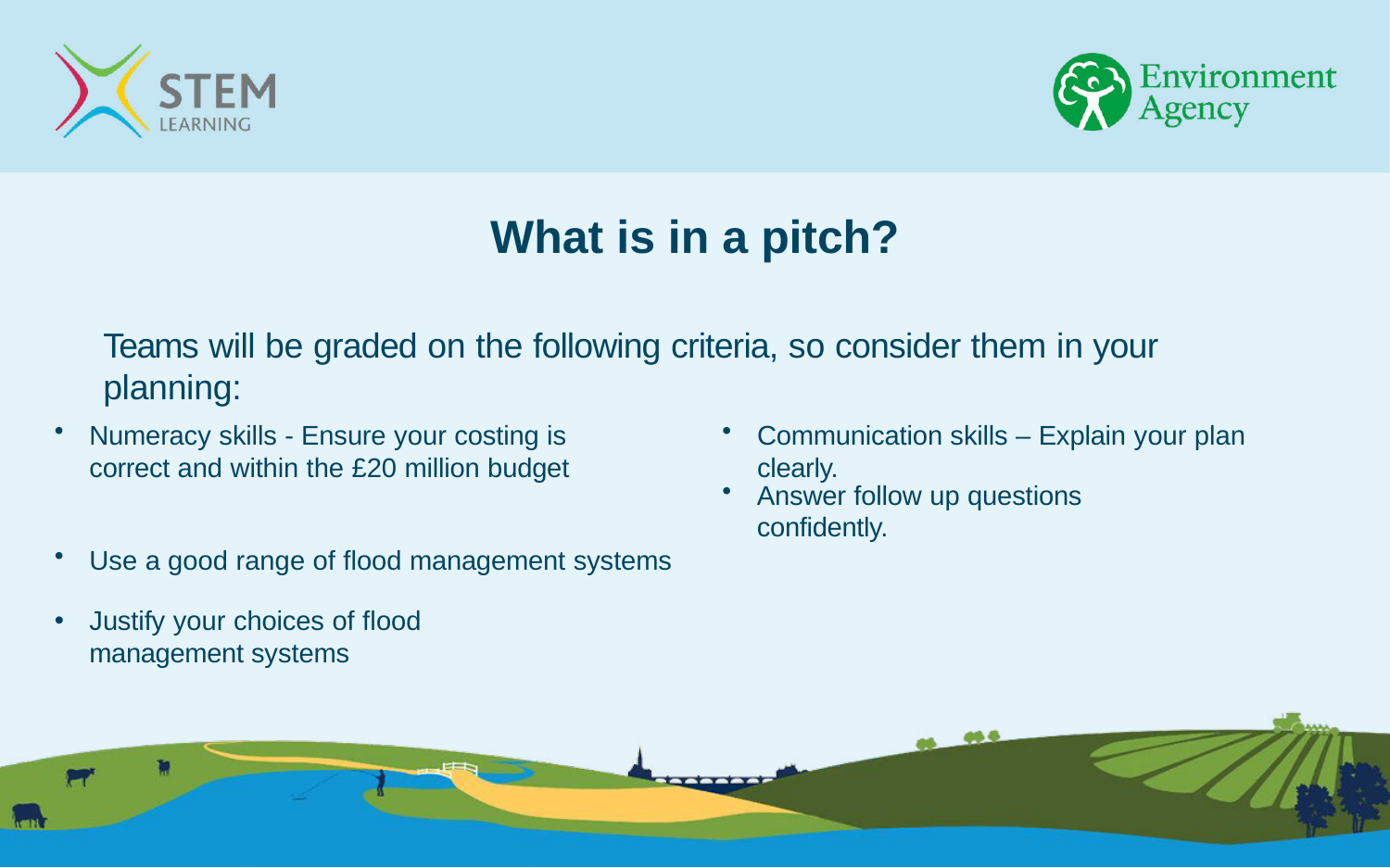

# What is in a pitch?
Teams will be graded on the following criteria, so consider them in your planning:
Communication skills – Explain your plan clearly.
Numeracy skills - Ensure your costing is correct and within the £20 million budget
Answer follow up questions confidently.
Use a good range of flood management systems

Justify your choices of flood management systems